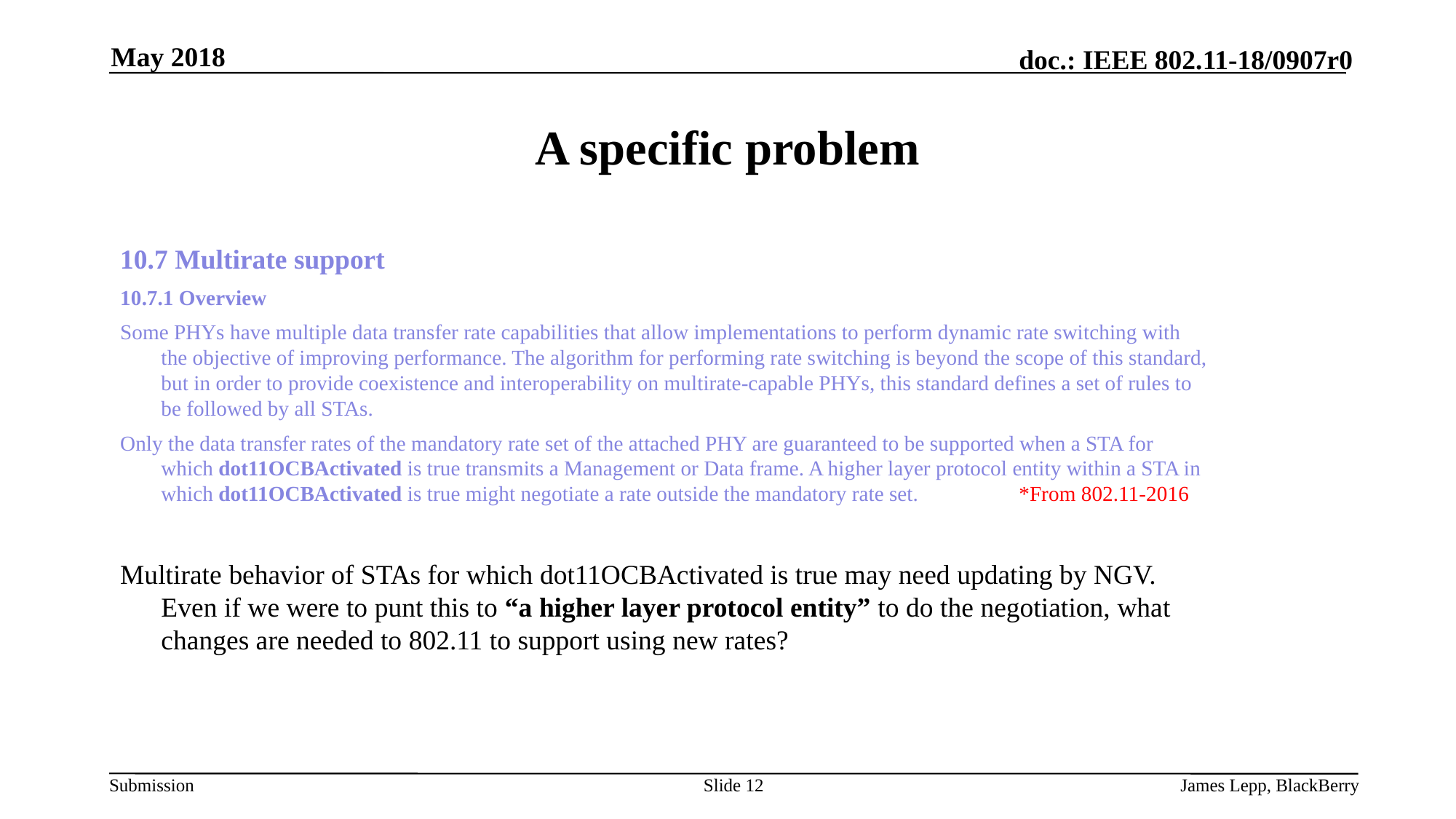

May 2018
# A specific problem
10.7 Multirate support
10.7.1 Overview
Some PHYs have multiple data transfer rate capabilities that allow implementations to perform dynamic rate switching with the objective of improving performance. The algorithm for performing rate switching is beyond the scope of this standard, but in order to provide coexistence and interoperability on multirate-capable PHYs, this standard defines a set of rules to be followed by all STAs.
Only the data transfer rates of the mandatory rate set of the attached PHY are guaranteed to be supported when a STA for which dot11OCBActivated is true transmits a Management or Data frame. A higher layer protocol entity within a STA in which dot11OCBActivated is true might negotiate a rate outside the mandatory rate set.                   *From 802.11-2016

Multirate behavior of STAs for which dot11OCBActivated is true may need updating by NGV. Even if we were to punt this to “a higher layer protocol entity” to do the negotiation, what changes are needed to 802.11 to support using new rates?
Slide 12
James Lepp, BlackBerry